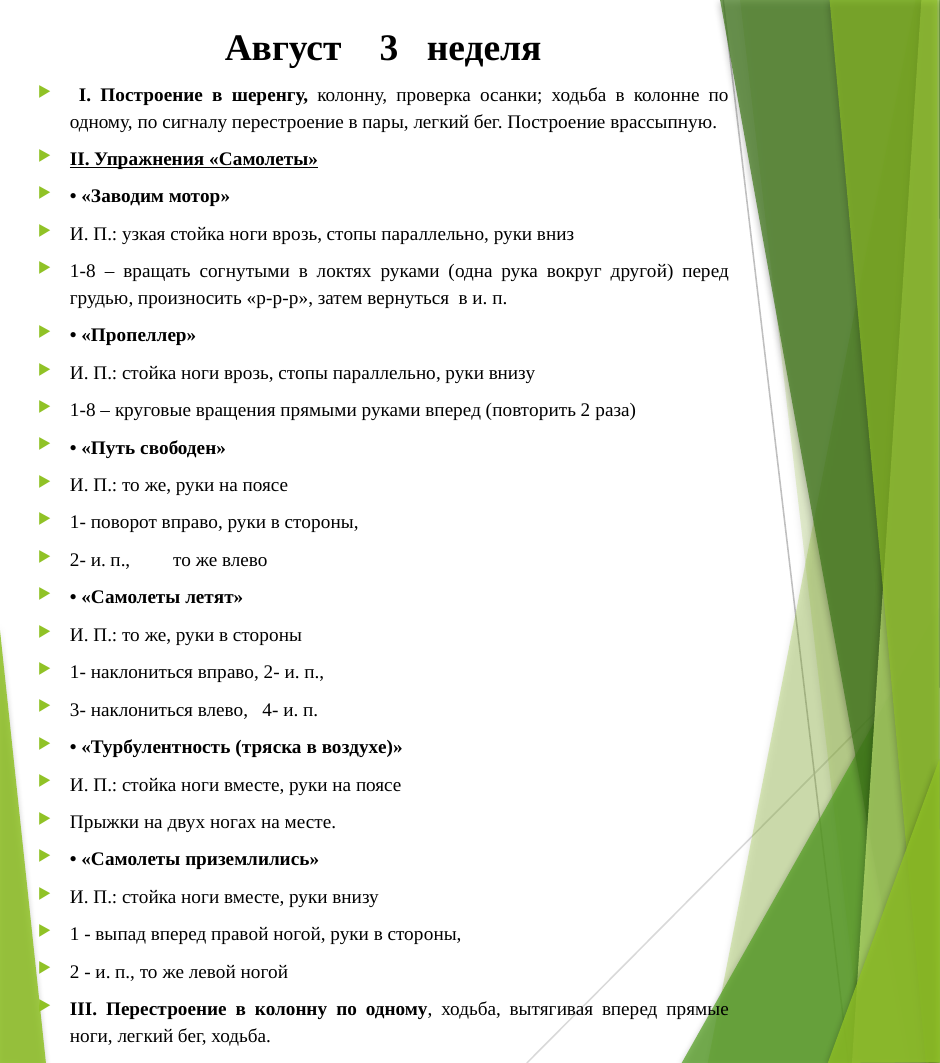

# Август    3   неделя
 I. Построение в шеренгу, колонну, проверка осанки; ходьба в колонне по одному, по сигналу перестроение в пары, легкий бег. Построение врассыпную.
II. Упражнения «Самолеты»
• «Заводим мотор»
И. П.: узкая стойка ноги врозь, стопы параллельно, руки вниз
1-8 – вращать согнутыми в локтях руками (одна рука вокруг другой) перед грудью, произносить «р-р-р», затем вернуться  в и. п.
• «Пропеллер»
И. П.: стойка ноги врозь, стопы параллельно, руки внизу
1-8 – круговые вращения прямыми руками вперед (повторить 2 раза)
• «Путь свободен»
И. П.: то же, руки на поясе
1- поворот вправо, руки в стороны,
2- и. п.,         то же влево
• «Самолеты летят»
И. П.: то же, руки в стороны
1- наклониться вправо, 2- и. п.,
3- наклониться влево,   4- и. п.
• «Турбулентность (тряска в воздухе)»
И. П.: стойка ноги вместе, руки на поясе
Прыжки на двух ногах на месте.
• «Самолеты приземлились»
И. П.: стойка ноги вместе, руки внизу
1 - выпад вперед правой ногой, руки в стороны,
2 - и. п., то же левой ногой
III. Перестроение в колонну по одному, ходьба, вытягивая вперед прямые ноги, легкий бег, ходьба.